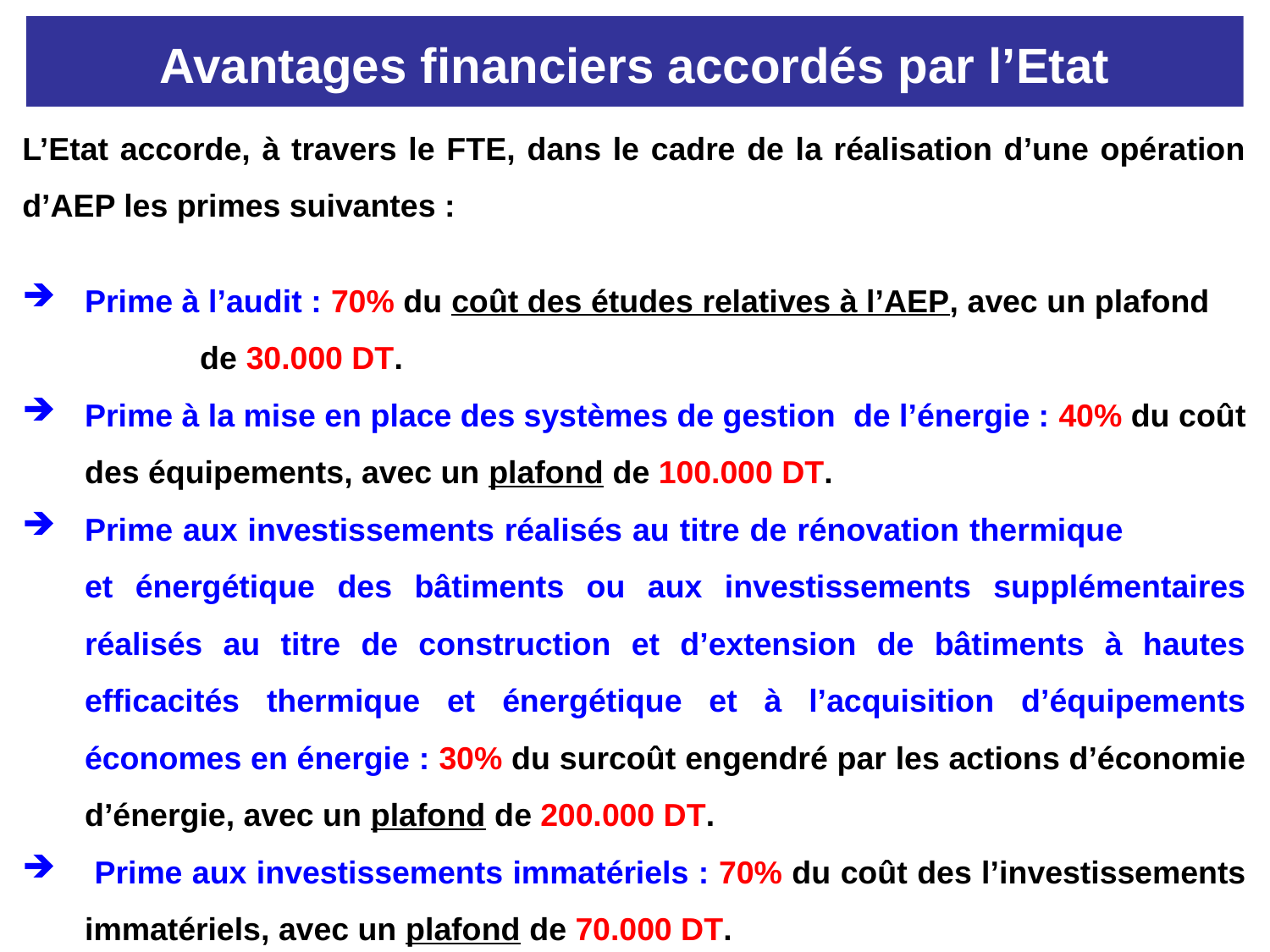

Avantages financiers accordés par l’Etat

L’Etat accorde, à travers le FTE, dans le cadre de la réalisation d’une opération d’AEP les primes suivantes :

Prime à l’audit : 70% du coût des études relatives à l’AEP, avec un plafond                  de 30.000 DT.
Prime à la mise en place des systèmes de gestion  de l’énergie : 40% du coût des équipements, avec un plafond de 100.000 DT.
Prime aux investissements réalisés au titre de rénovation thermique             et énergétique des bâtiments ou aux investissements supplémentaires réalisés au titre de construction et d’extension de bâtiments à hautes efficacités thermique et énergétique et à l’acquisition d’équipements économes en énergie : 30% du surcoût engendré par les actions d’économie d’énergie, avec un plafond de 200.000 DT.
 Prime aux investissements immatériels : 70% du coût des l’investissements immatériels, avec un plafond de 70.000 DT.